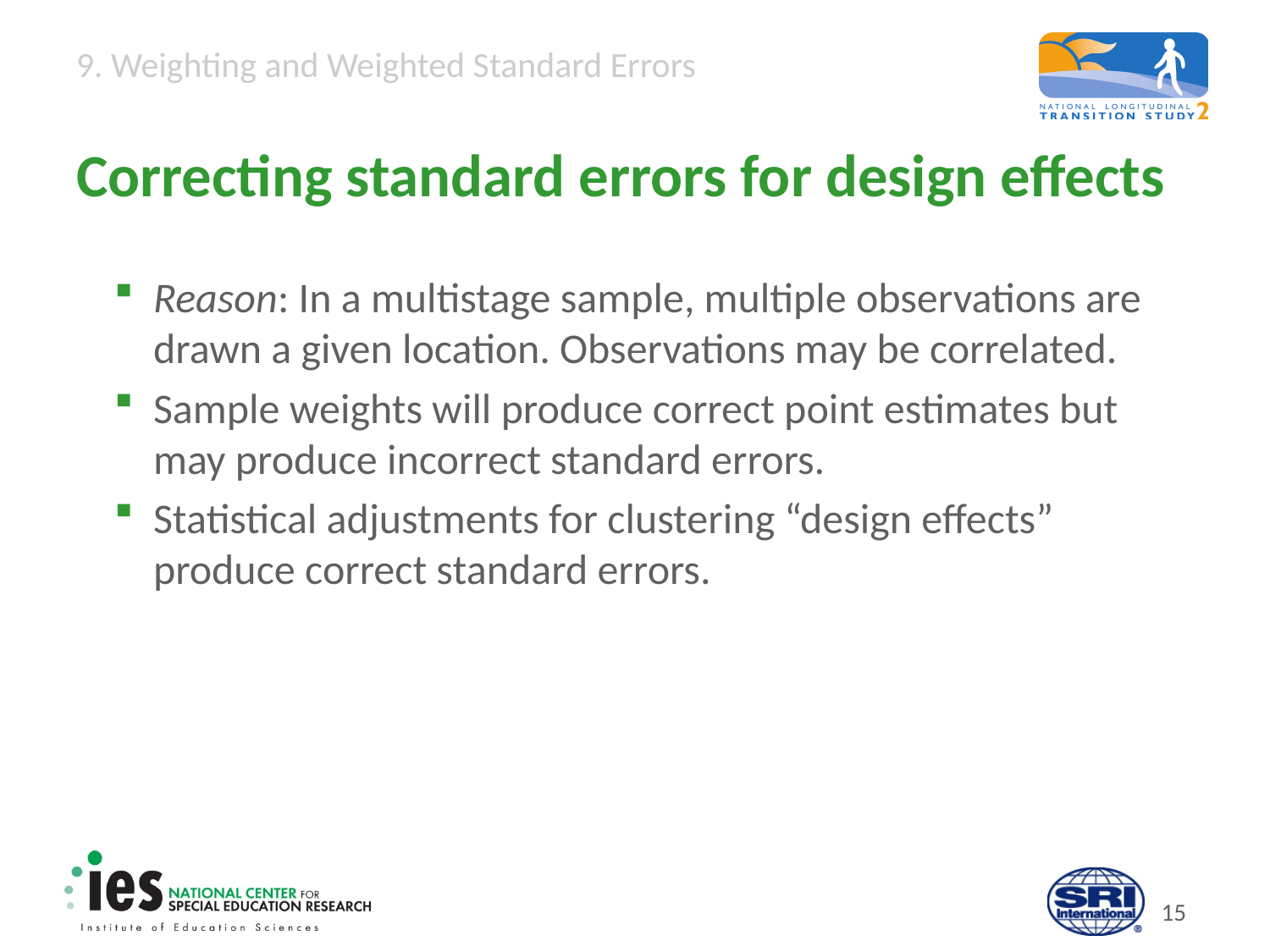

# Correcting standard errors for design effects
Reason: In a multistage sample, multiple observations are drawn a given location. Observations may be correlated.
Sample weights will produce correct point estimates but may produce incorrect standard errors.
Statistical adjustments for clustering “design effects” produce correct standard errors.

15